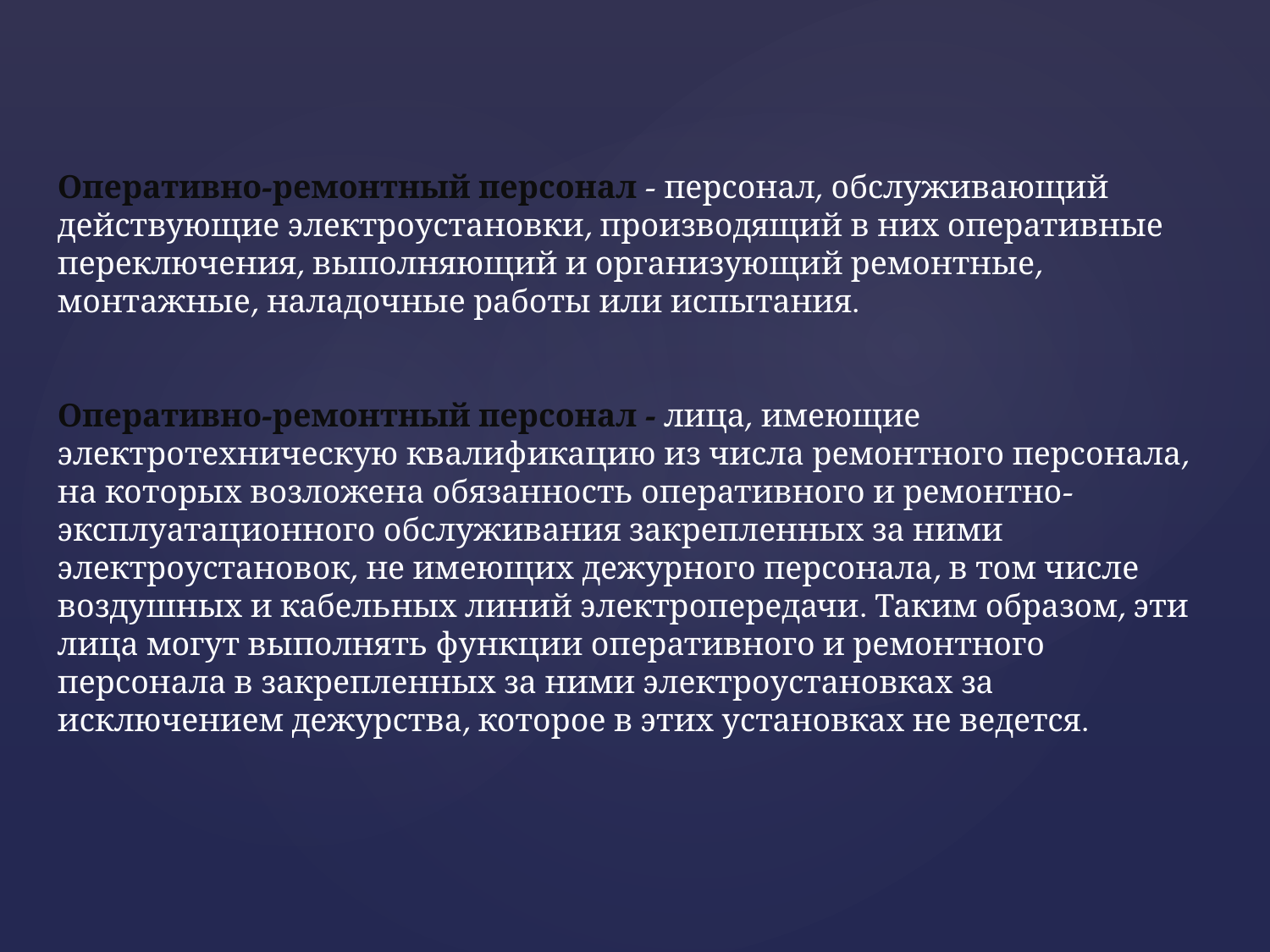

Оперативно-ремонтный персонал - персонал, обслуживающий действующие электроустановки, производящий в них оперативные переключения, выполняющий и организующий ремонтные, монтажные, наладочные работы или испытания.

Оперативно-ремонтный персонал - лица, имеющие электротехническую квалификацию из числа ремонтного персонала, на которых возложена обязанность оперативного и ремонтно-эксплуатационного обслуживания закрепленных за ними электроустановок, не имеющих дежурного персонала, в том числе воздушных и кабельных линий электропередачи. Таким образом, эти лица могут выполнять функции оперативного и ремонтного персонала в закрепленных за ними электроустановках за исключением дежурства, которое в этих установках не ведется.